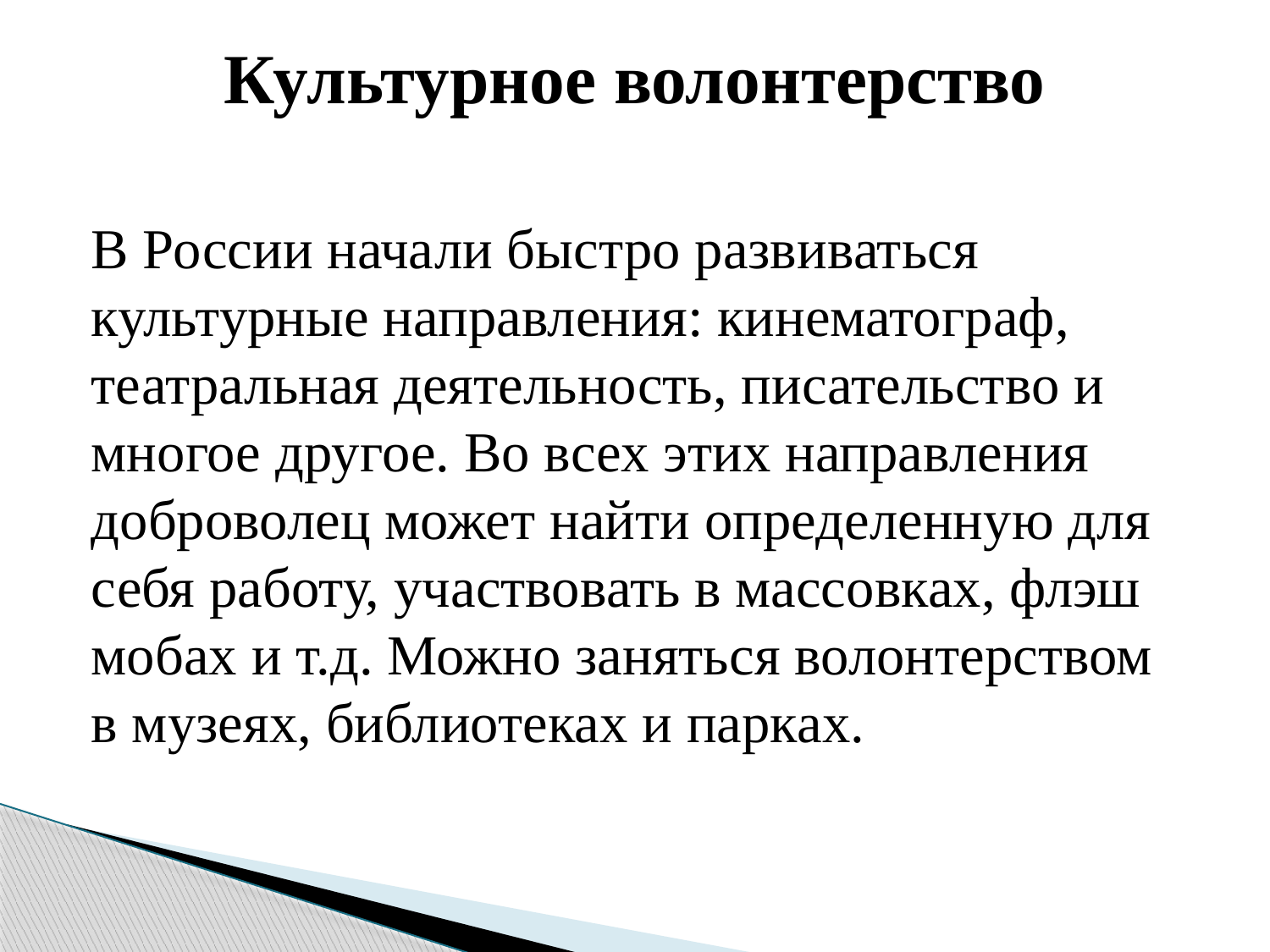

# Культурное волонтерство
В России начали быстро развиваться культурные направления: кинематограф, театральная деятельность, писательство и многое другое. Во всех этих направления доброволец может найти определенную для себя работу, участвовать в массовках, флэш мобах и т.д. Можно заняться волонтерством в музеях, библиотеках и парках.